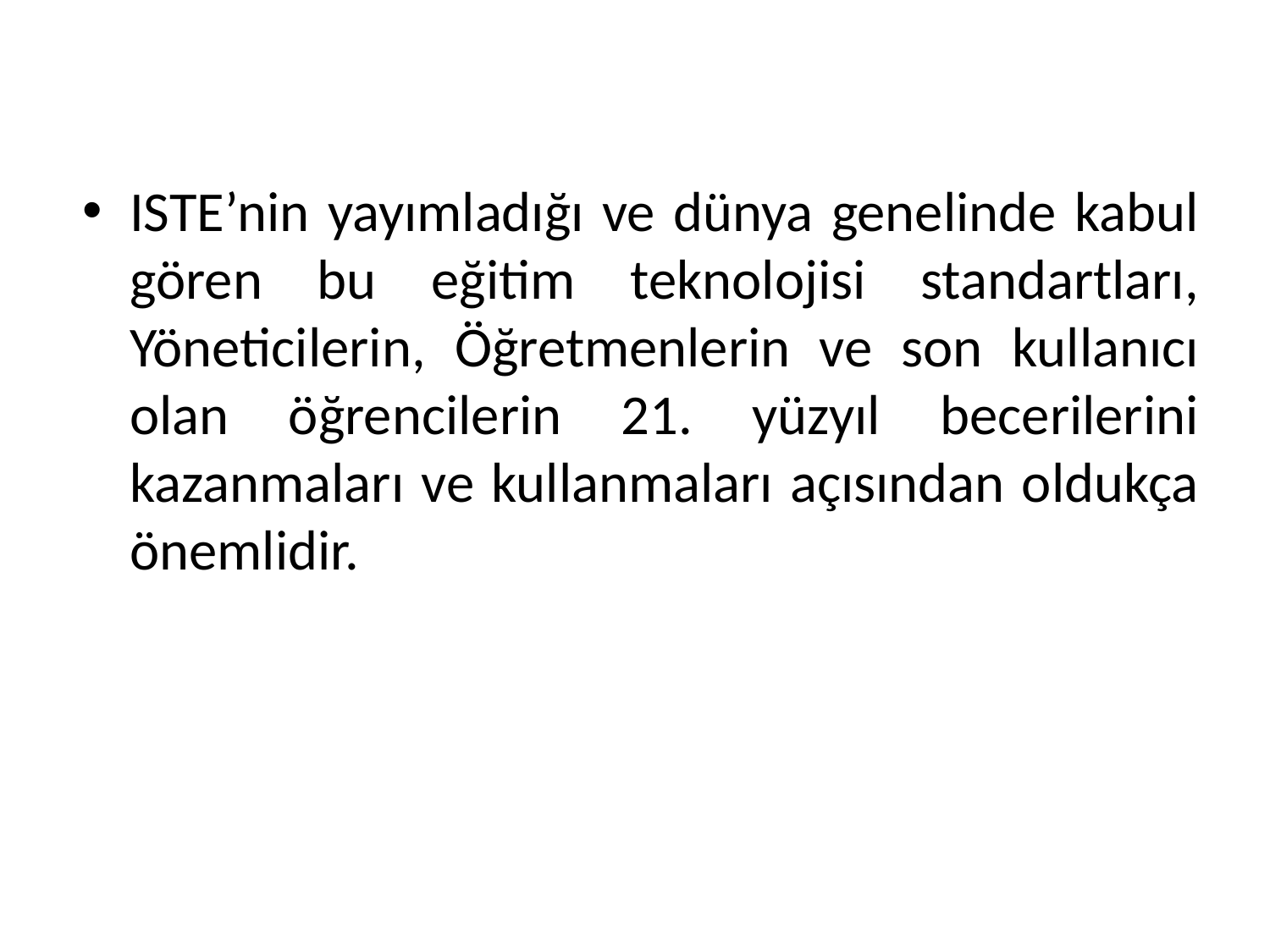

ISTE’nin yayımladığı ve dünya genelinde kabul gören bu eğitim teknolojisi standartları, Yöneticilerin, Öğretmenlerin ve son kullanıcı olan öğrencilerin 21. yüzyıl becerilerini kazanmaları ve kullanmaları açısından oldukça önemlidir.